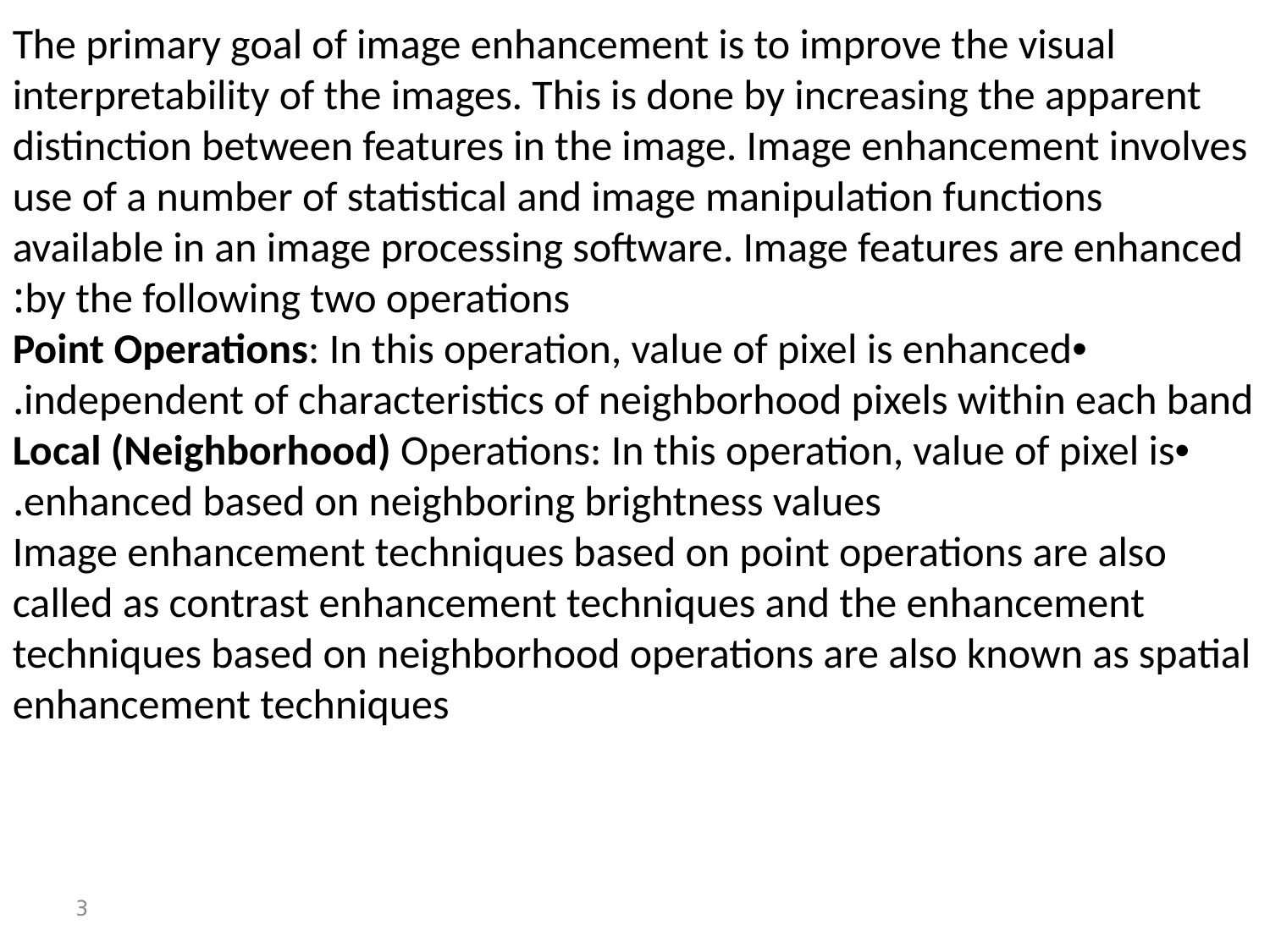

The primary goal of image enhancement is to improve the visual
interpretability of the images. This is done by increasing the apparent
distinction between features in the image. Image enhancement involves use of a number of statistical and image manipulation functions available in an image processing software. Image features are enhanced by the following two operations:
•Point Operations: In this operation, value of pixel is enhanced
independent of characteristics of neighborhood pixels within each band.
•Local (Neighborhood) Operations: In this operation, value of pixel is
enhanced based on neighboring brightness values.
Image enhancement techniques based on point operations are also called as contrast enhancement techniques and the enhancement techniques based on neighborhood operations are also known as spatial enhancement techniques
3